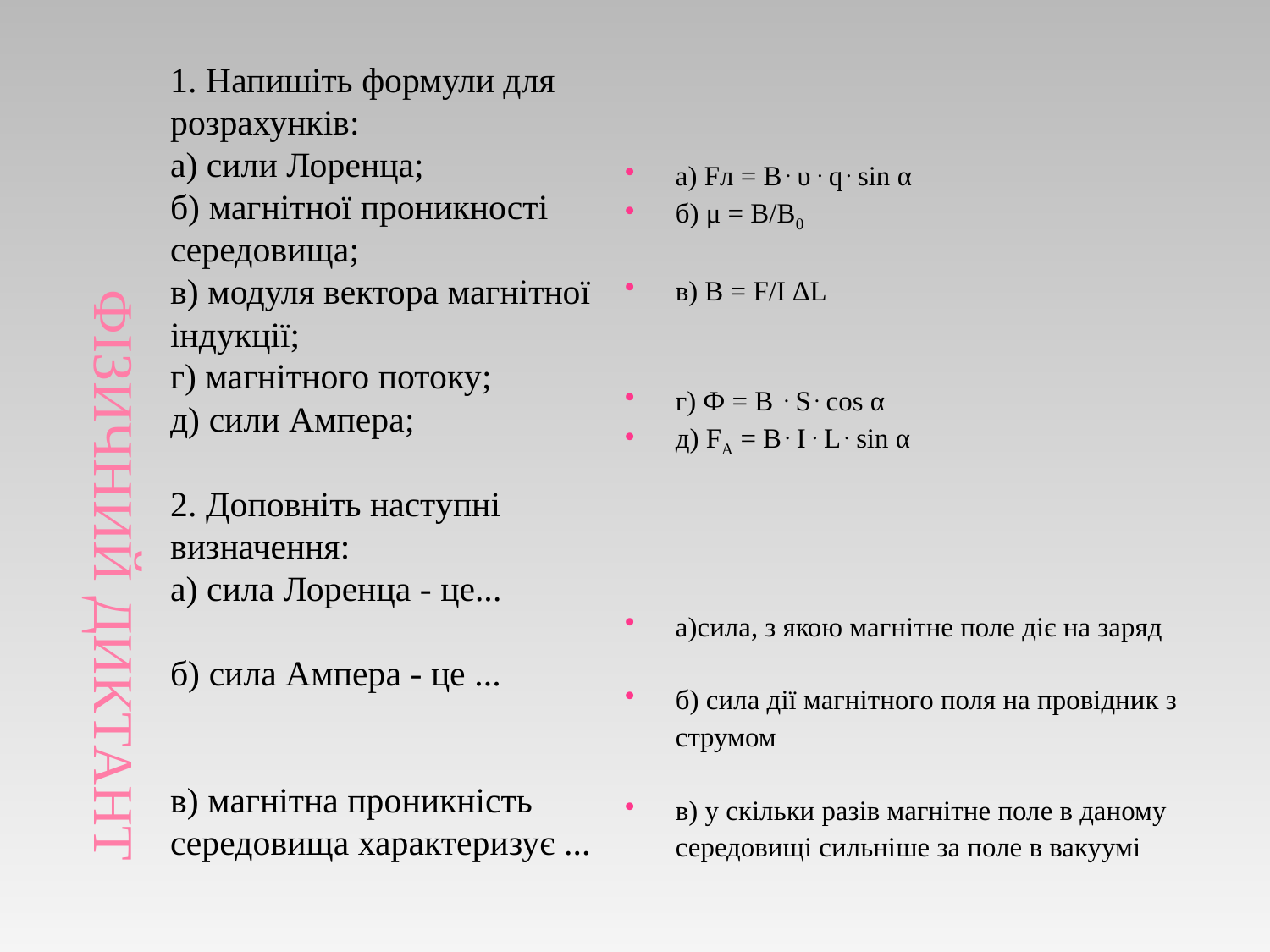

а) Fл = В . υ . q . sin α
б) μ = В/В0

в) В = F/І ∆L

г) Ф = В  . S . cos α
д) FА = В . І . L . sin α

а)сила, з якою магнітне поле діє на заряд

б) сила дії магнітного поля на провідник з струмом

в) у скільки разів магнітне поле в даному середовищі сильніше за поле в вакуумі

# Фізичний диктант
1. Напишіть формули для розрахунків:
а) сили Лоренца;
б) магнітної проникності середовища;
в) модуля вектора магнітної індукції;
г) магнітного потоку;
д) сили Ампера;

2. Доповніть наступні визначення:
а) сила Лоренца - це...
б) сила Ампера - це ...

в) магнітна проникність середовища характеризує ...